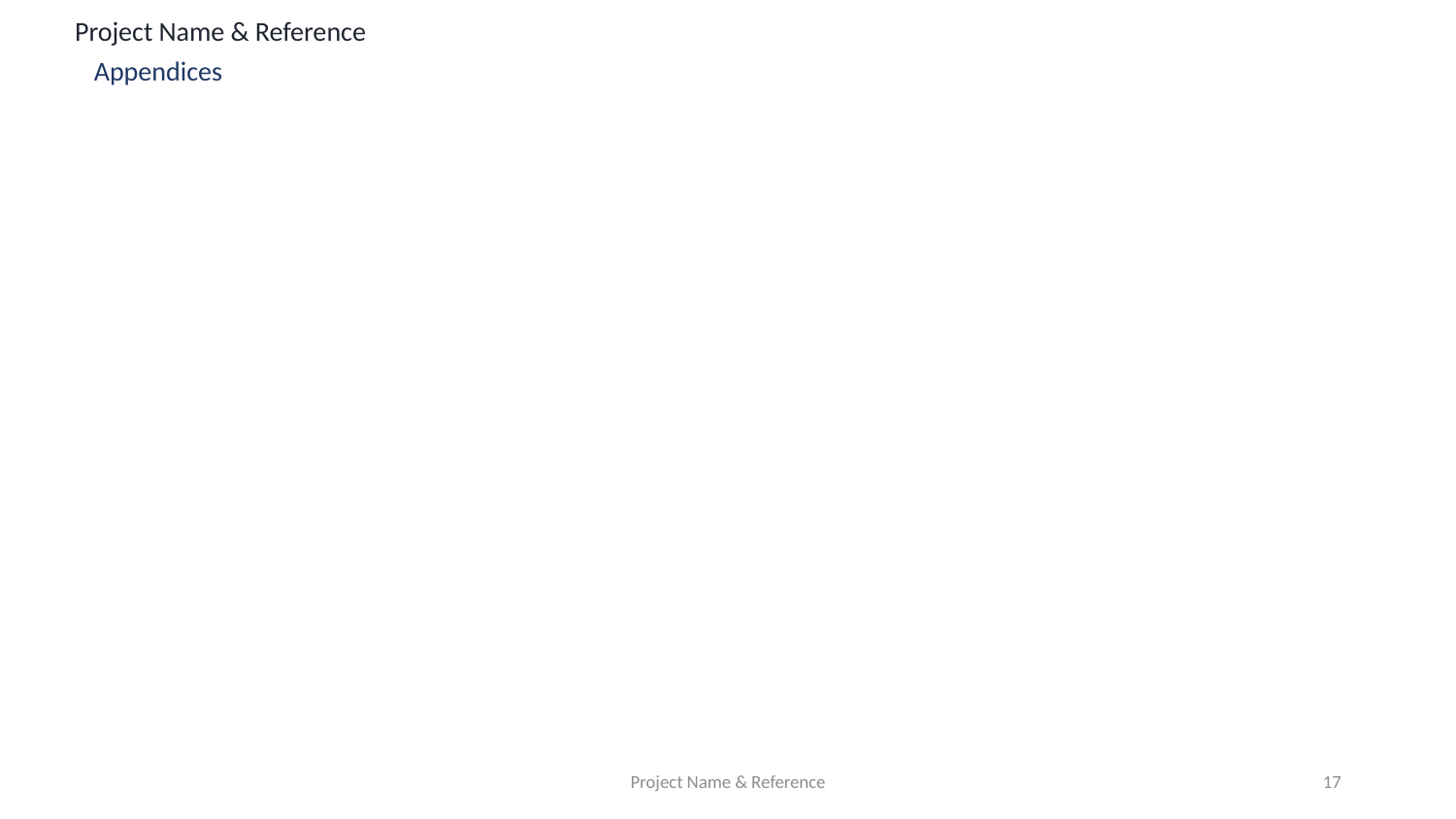

Project Name & Reference
Appendices
Project Name & Reference
17